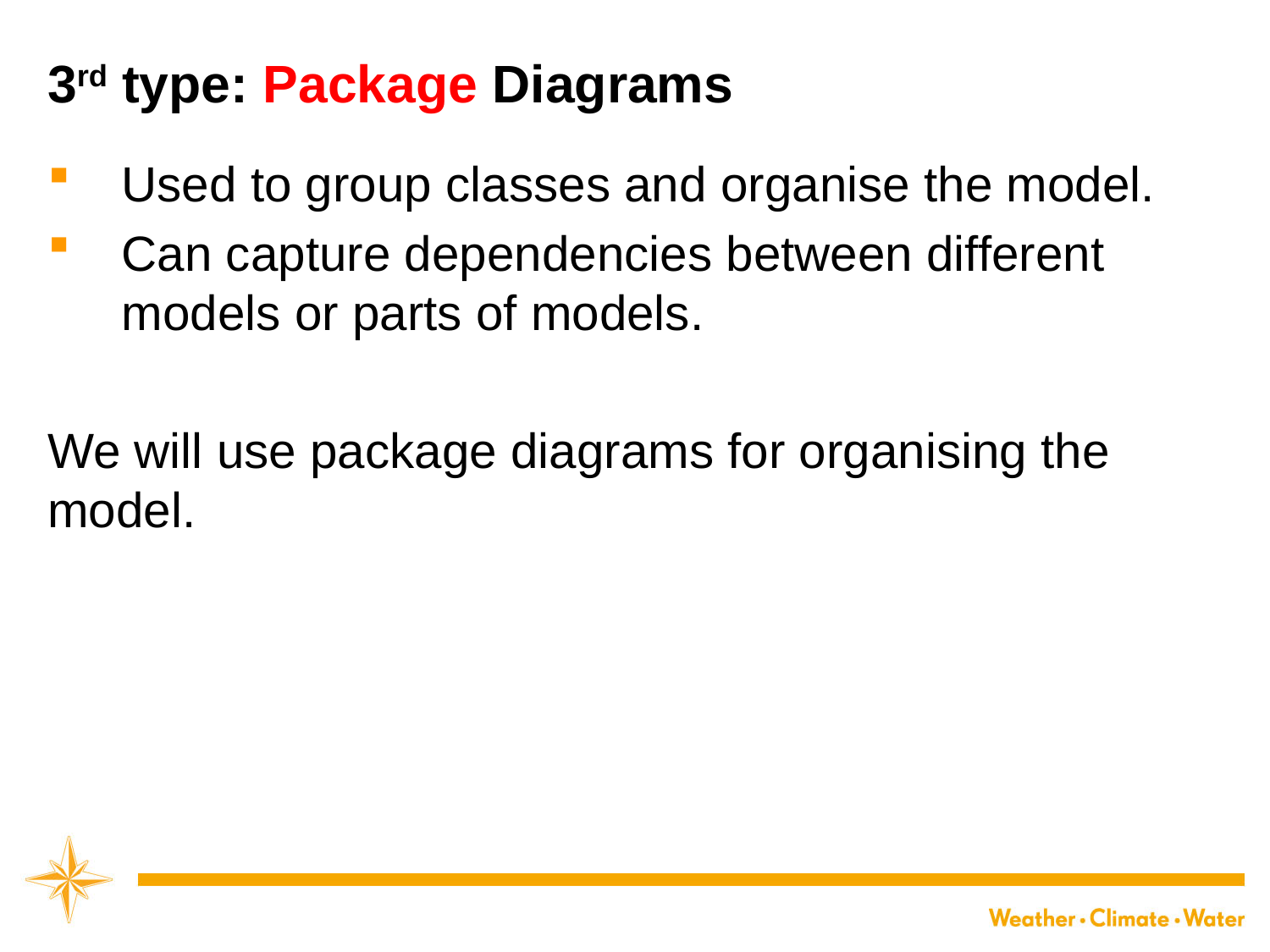

# 3rd type: Package Diagrams
Used to group classes and organise the model.
Can capture dependencies between different models or parts of models.

We will use package diagrams for organising the model.